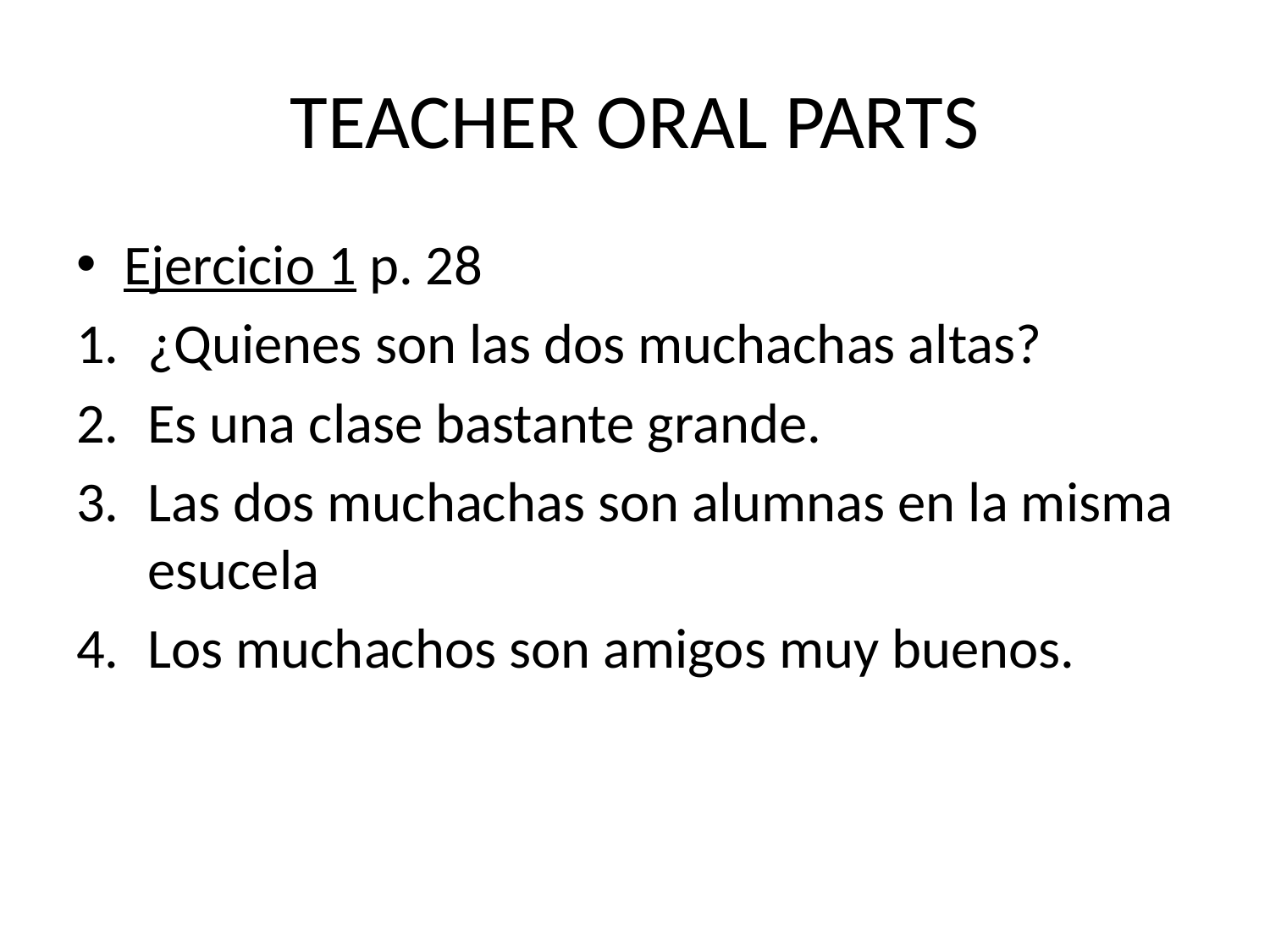

# TEACHER ORAL PARTS
Ejercicio 1 p. 28
¿Quienes son las dos muchachas altas?
Es una clase bastante grande.
Las dos muchachas son alumnas en la misma esucela
Los muchachos son amigos muy buenos.